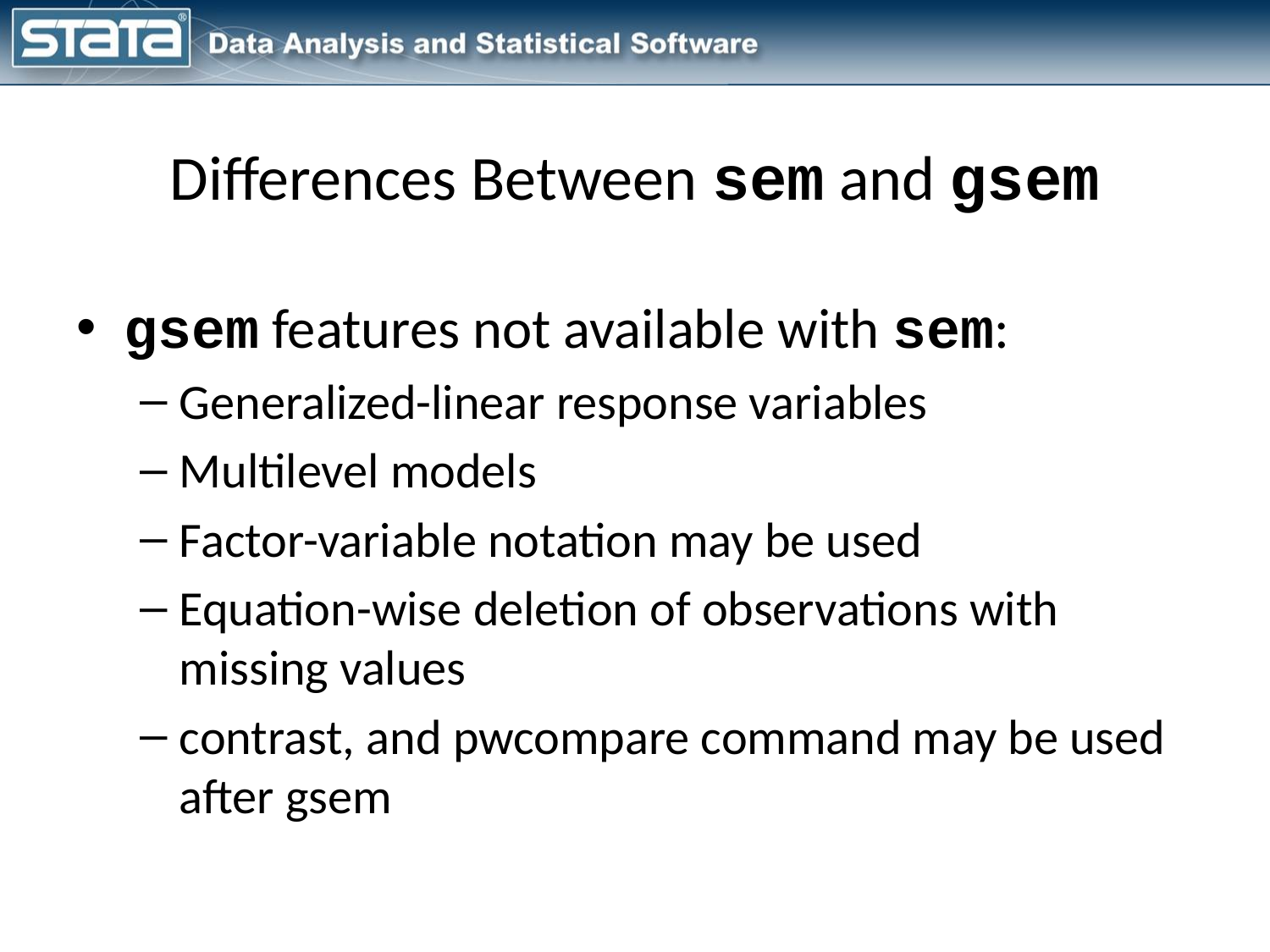

# Differences Between sem and gsem
gsem features not available with sem:
Generalized-linear response variables
Multilevel models
Factor-variable notation may be used
Equation-wise deletion of observations with missing values
contrast, and pwcompare command may be used after gsem